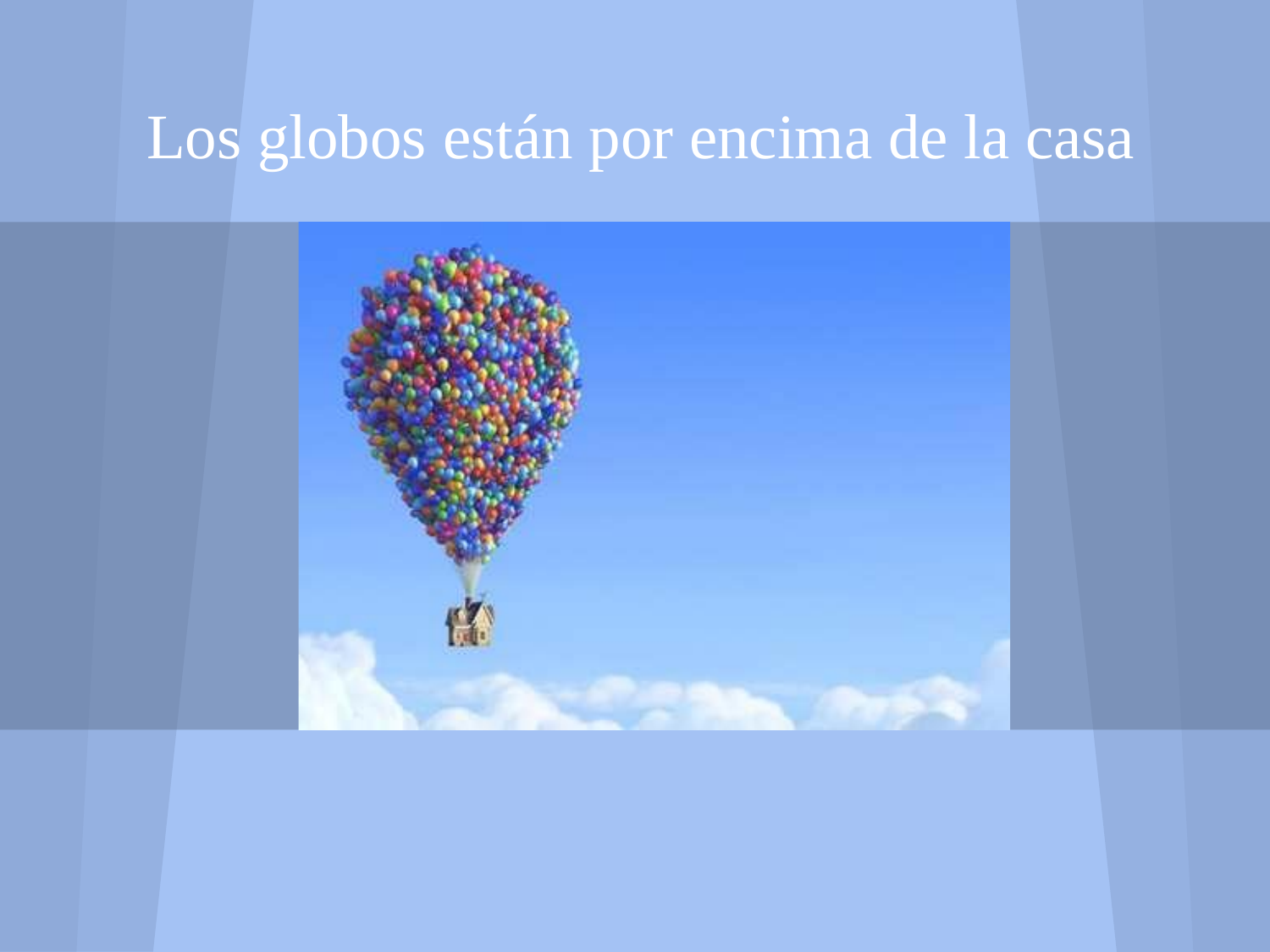

Los globos están por encima de la casa

#